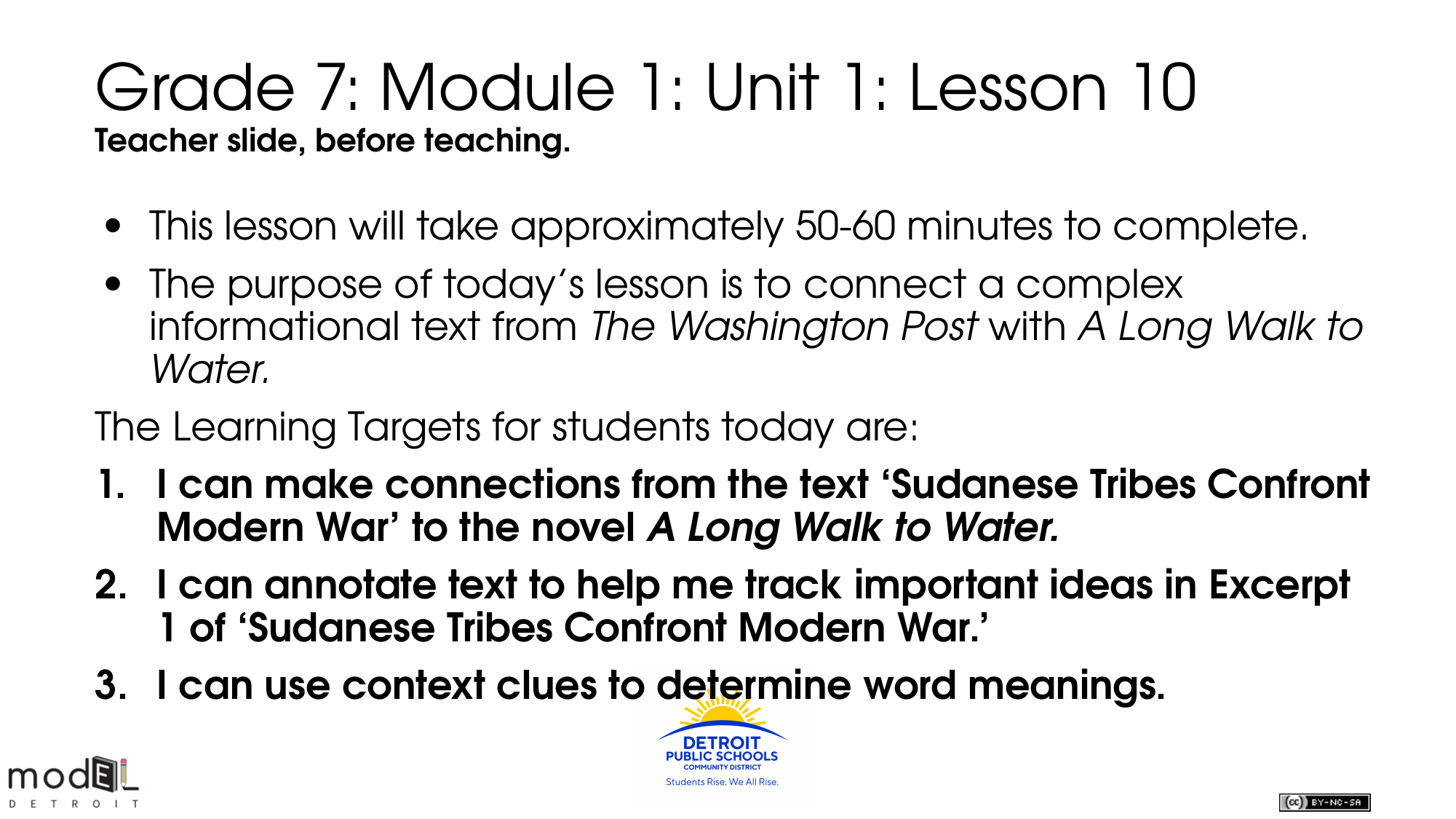

# Grade 7: Module 1: Unit 1: Lesson 10
Teacher slide, before teaching.
This lesson will take approximately 50-60 minutes to complete.
The purpose of today’s lesson is to connect a complex informational text from The Washington Post with A Long Walk to Water.
The Learning Targets for students today are:
I can make connections from the text ‘Sudanese Tribes Confront Modern War’ to the novel A Long Walk to Water.
I can annotate text to help me track important ideas in Excerpt 1 of ‘Sudanese Tribes Confront Modern War.’
I can use context clues to determine word meanings.